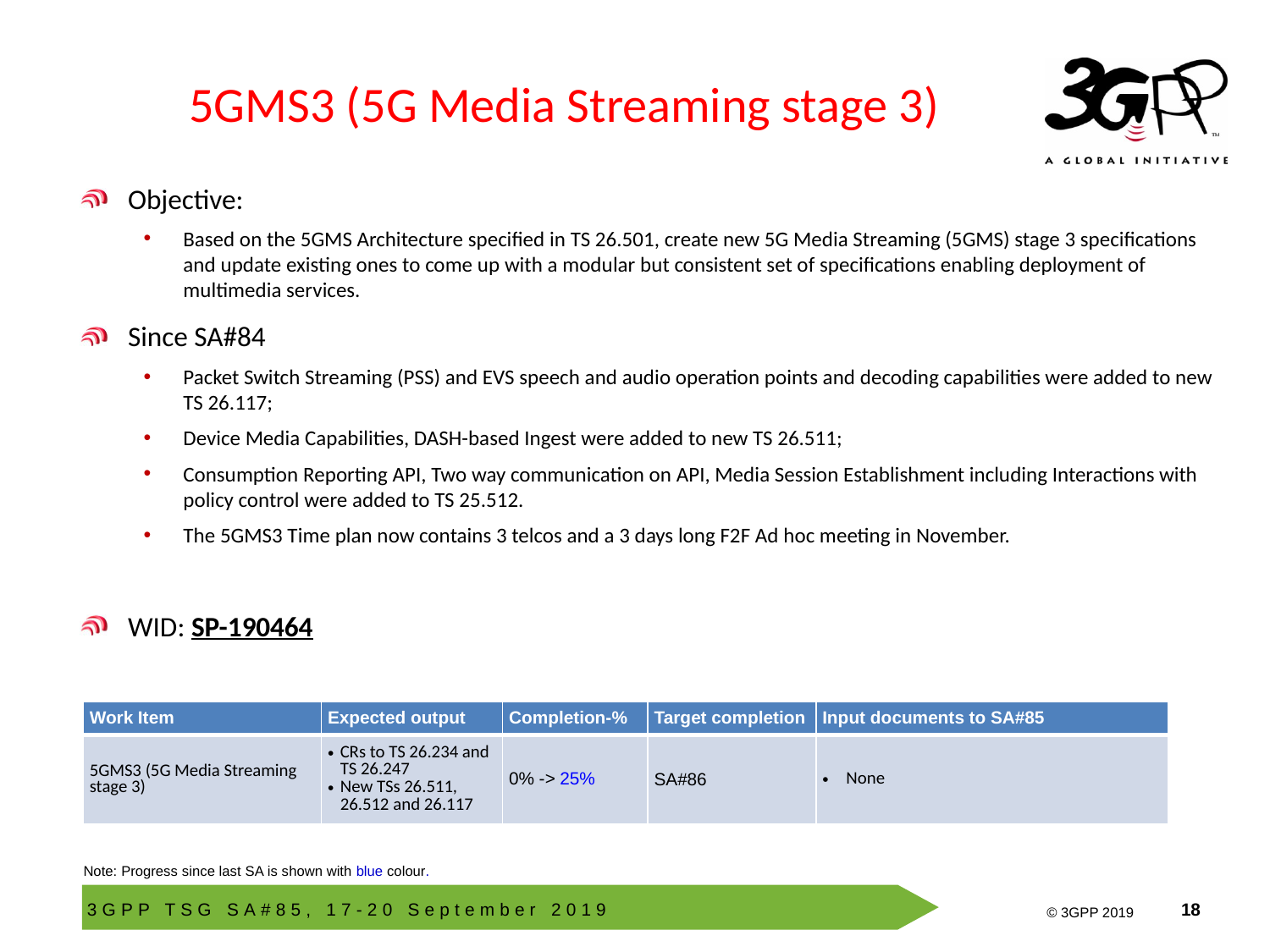

# 5GMS3 (5G Media Streaming stage 3)
Objective:
Based on the 5GMS Architecture specified in TS 26.501, create new 5G Media Streaming (5GMS) stage 3 specifications and update existing ones to come up with a modular but consistent set of specifications enabling deployment of multimedia services.
Since SA#84
Packet Switch Streaming (PSS) and EVS speech and audio operation points and decoding capabilities were added to new TS 26.117;
Device Media Capabilities, DASH-based Ingest were added to new TS 26.511;
Consumption Reporting API, Two way communication on API, Media Session Establishment including Interactions with policy control were added to TS 25.512.
The 5GMS3 Time plan now contains 3 telcos and a 3 days long F2F Ad hoc meeting in November.

WID: SP-190464

| Work Item | Expected output | Completion-% | Target completion | Input documents to SA#85 |
| --- | --- | --- | --- | --- |
| 5GMS3 (5G Media Streaming stage 3) | CRs to TS 26.234 and TS 26.247 New TSs 26.511, 26.512 and 26.117 | 0% -> 25% | SA#86 | None |
Note: Progress since last SA is shown with blue colour.